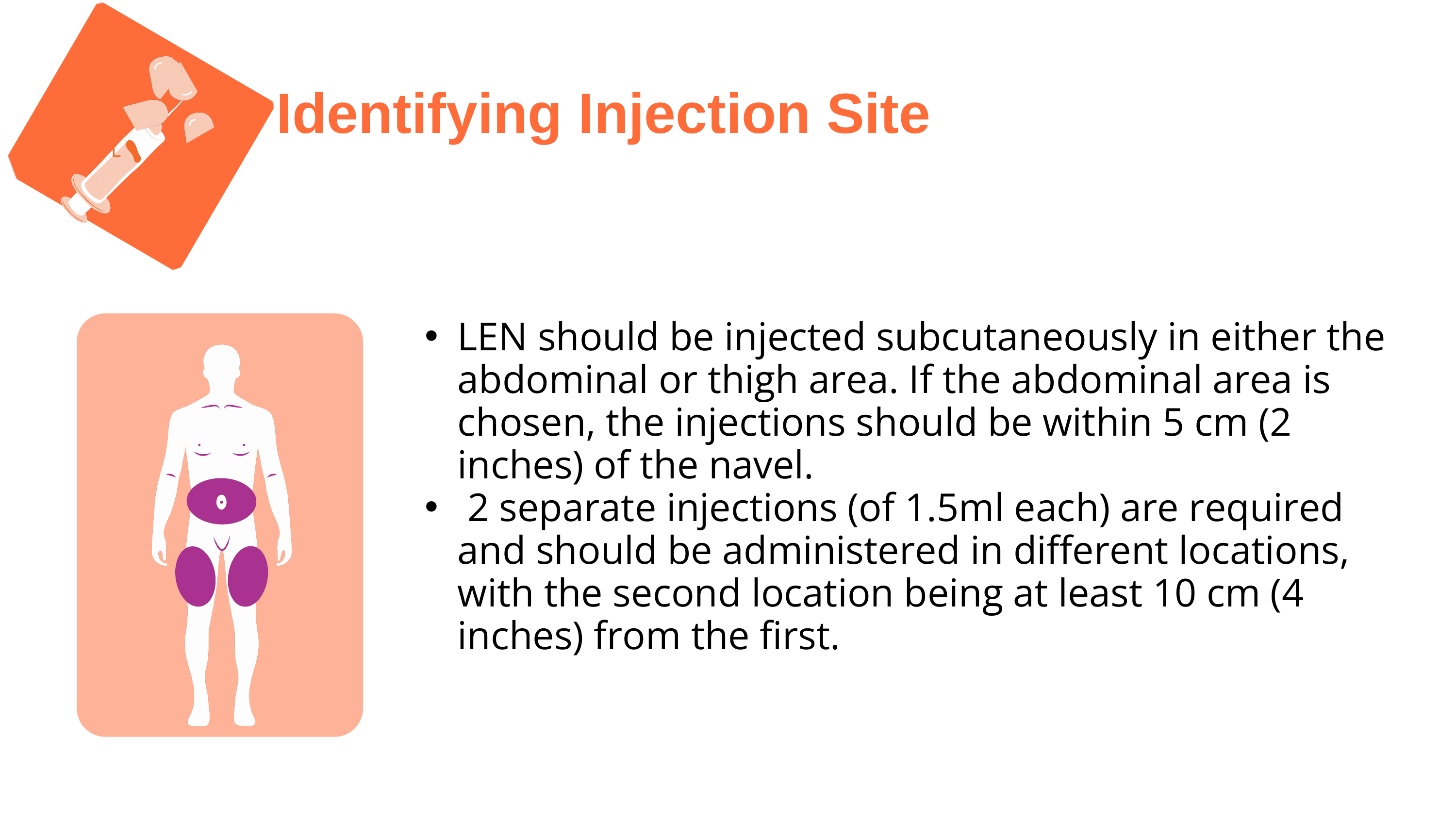

L
Identifying Injection Site

LEN should be injected subcutaneously in either the abdominal or thigh area. If the abdominal area is chosen, the injections should be within 5 cm (2 inches) of the navel.
 2 separate injections (of 1.5ml each) are required and should be administered in different locations, with the second location being at least 10 cm (4 inches) from the first.